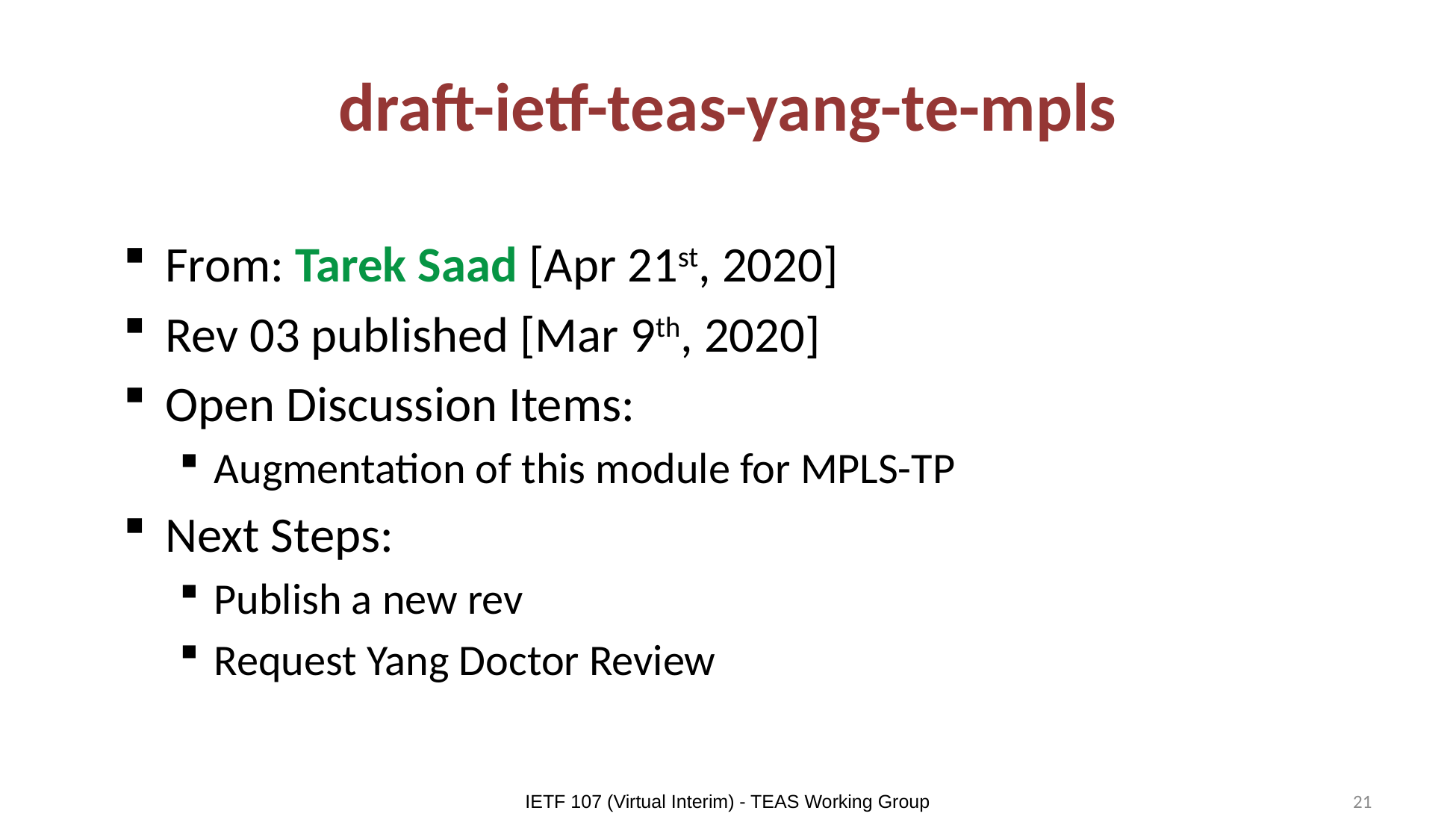

# draft-ietf-teas-yang-te-mpls
From: Tarek Saad [Apr 21st, 2020]
Rev 03 published [Mar 9th, 2020]
Open Discussion Items:
Augmentation of this module for MPLS-TP
Next Steps:
Publish a new rev
Request Yang Doctor Review
IETF 107 (Virtual Interim) - TEAS Working Group
21